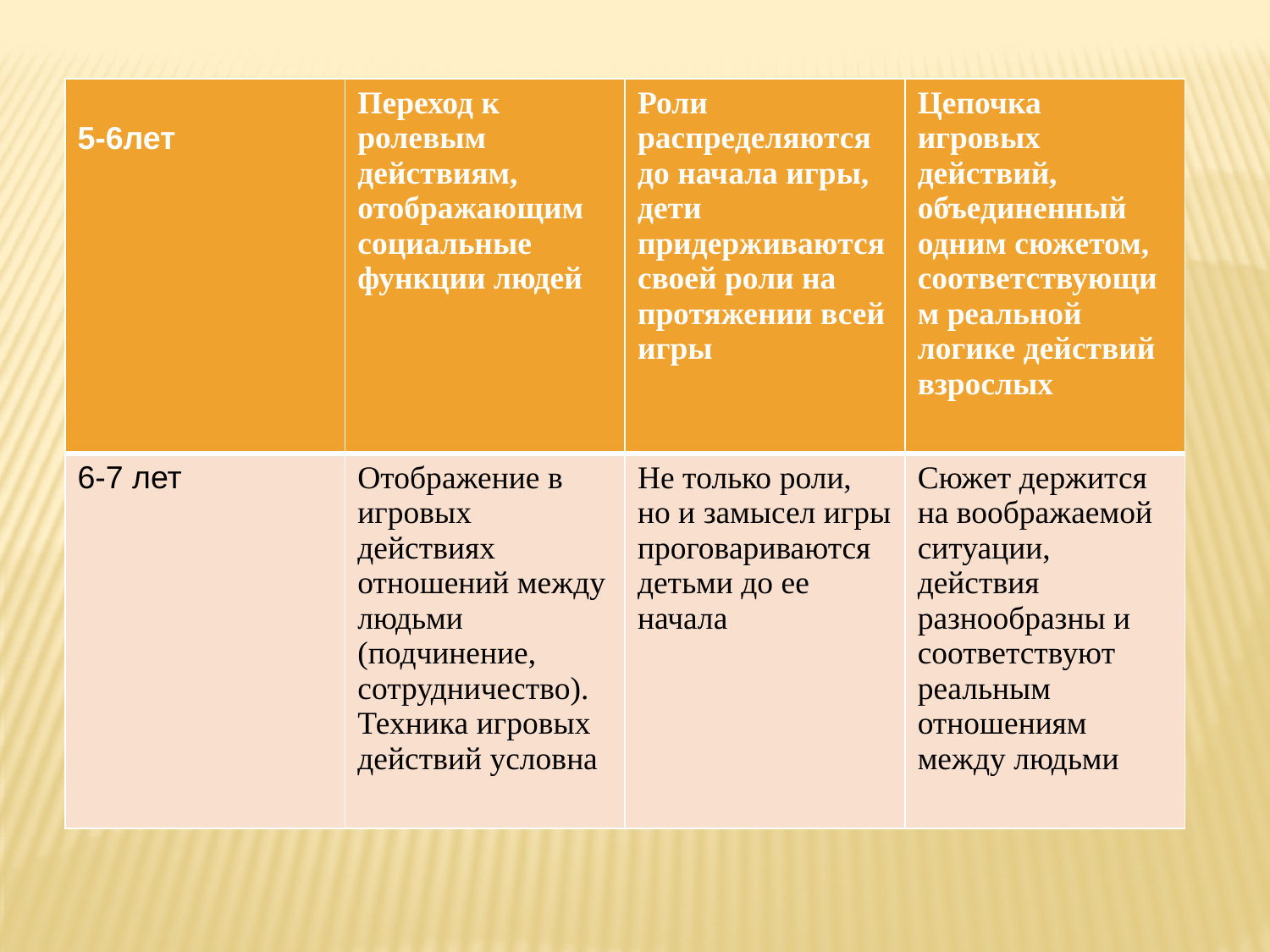

| 5-6лет | Переход к ролевым действиям, отображающим социальные функции людей | Роли распределяются до начала игры, дети придерживаются своей роли на протяжении всей игры | Цепочка игровых действий, объединенный одним сюжетом, соответствующим реальной логике действий взрослых |
| --- | --- | --- | --- |
| 6-7 лет | Отображение в игровых действиях отношений между людьми (подчинение, сотрудничество). Техника игровых действий условна | Не только роли, но и замысел игры проговариваются детьми до ее начала | Сюжет держится на воображаемой ситуации, действия разнообразны и соответствуют реальным отношениям между людьми |